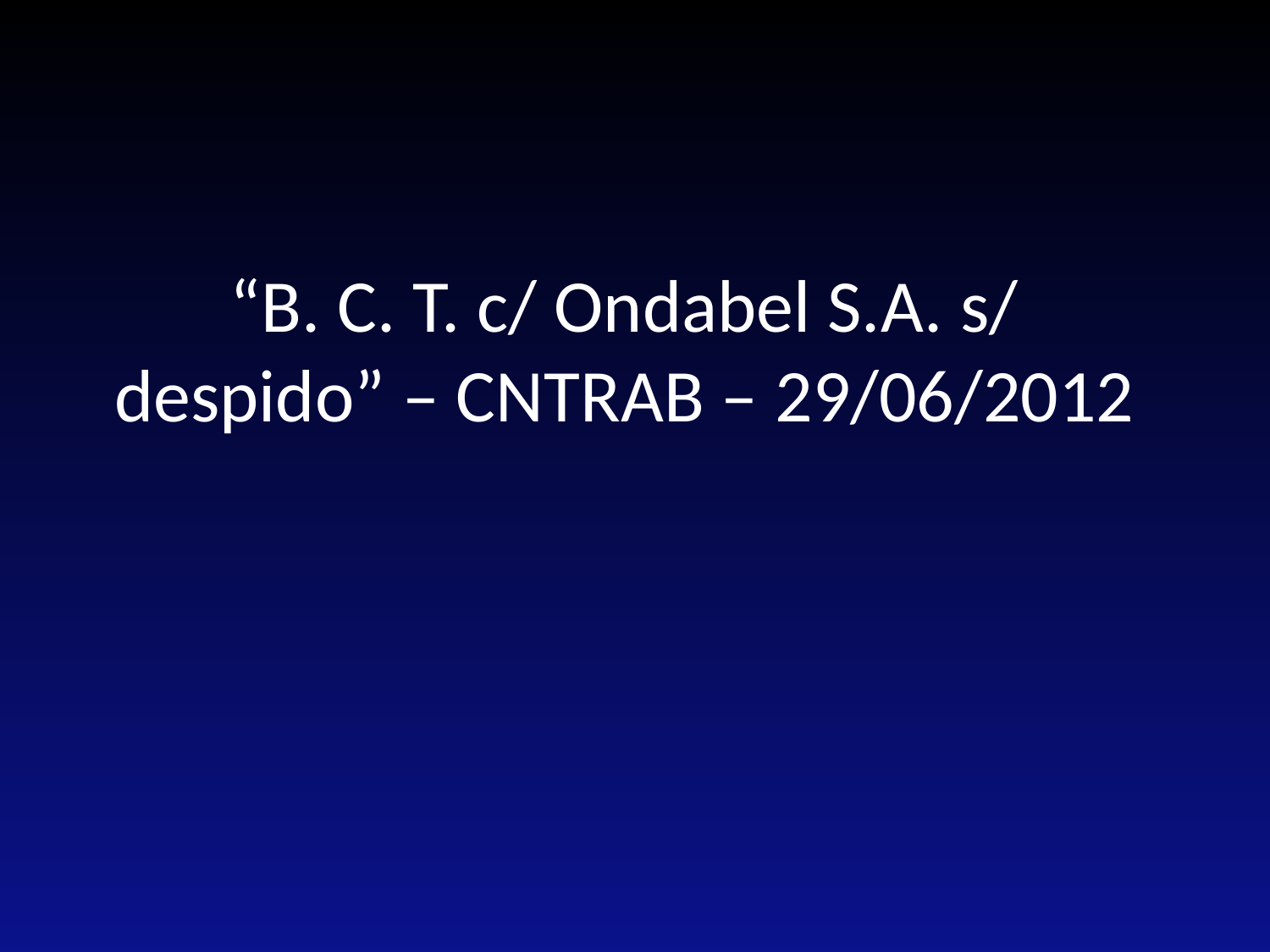

# “B. C. T. c/ Ondabel S.A. s/ despido” – CNTRAB – 29/06/2012